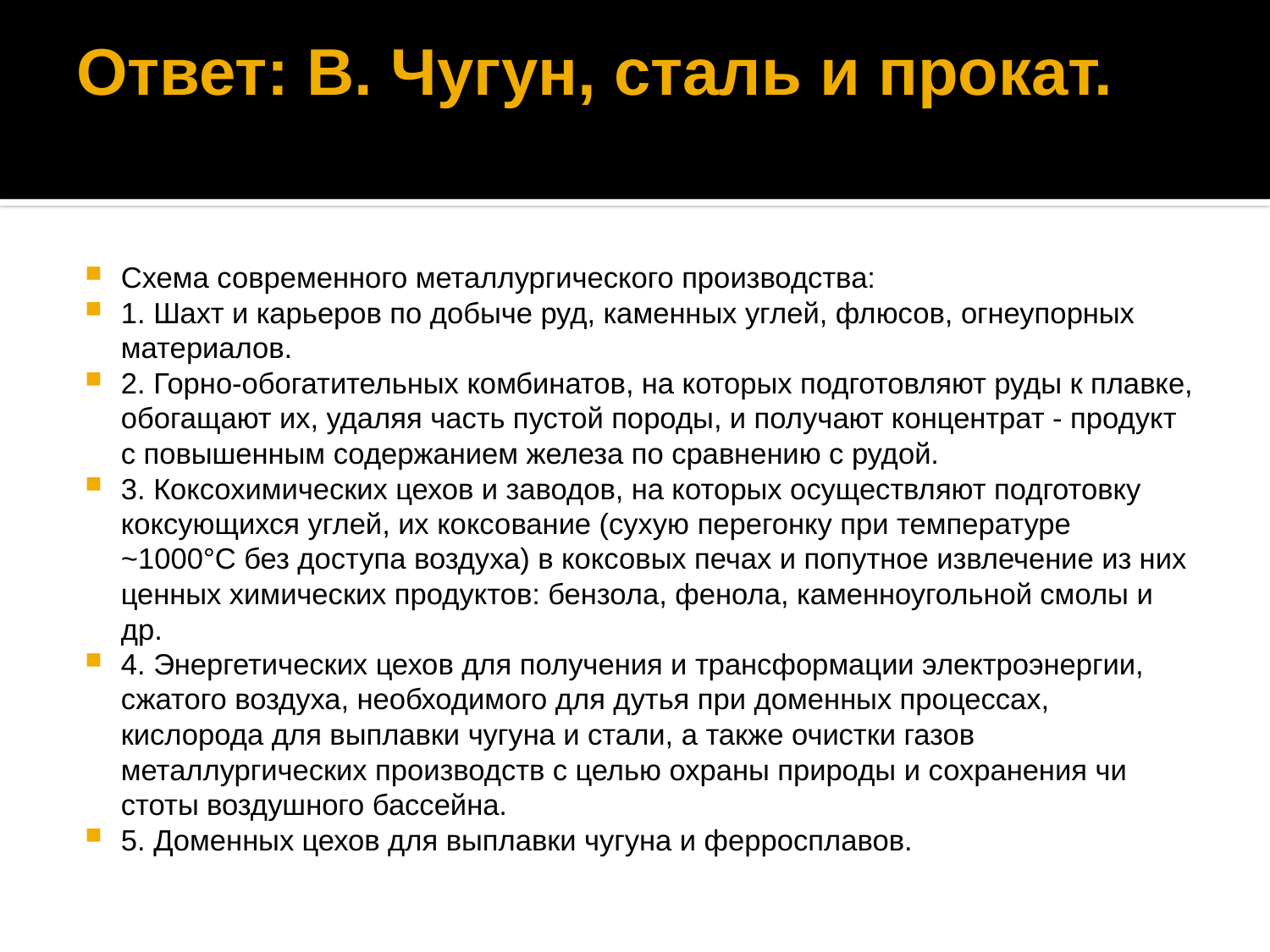

# Ответ: В. Чугун, сталь и прокат.
Схема современного металлургического производства:
1. Шахт и карьеров по добыче руд, каменных углей, флюсов, огнеупорных материалов.
2. Горно-обогатительных комбинатов, на кото­рых подготовляют руды к плавке, обогащают их, удаляя часть пустой породы, и получают кон­центрат - продукт с повышенным содержанием железа по сравнению с рудой.
3. Коксохимических цехов и заводов, на кото­рых осуществляют подготовку коксующихся углей, их коксование (сухую перегонку при температуре ~1000°С без доступа воздуха) в коксо­вых печах и попутное извлечение из них ценных химических продуктов: бензола, фенола, каменноугольной смолы и др.
4. Энергетических цехов для получения и трансформации электроэнергии, сжатого возду­ха, необходимого для дутья при доменных про­цессах, кислорода для выплавки чугуна и стали, а также очистки газов металлургических производств с целью охраны природы и сохранения чи­стоты воздушного бассейна.
5. Доменных цехов для выплавки чугуна и ферросплавов.